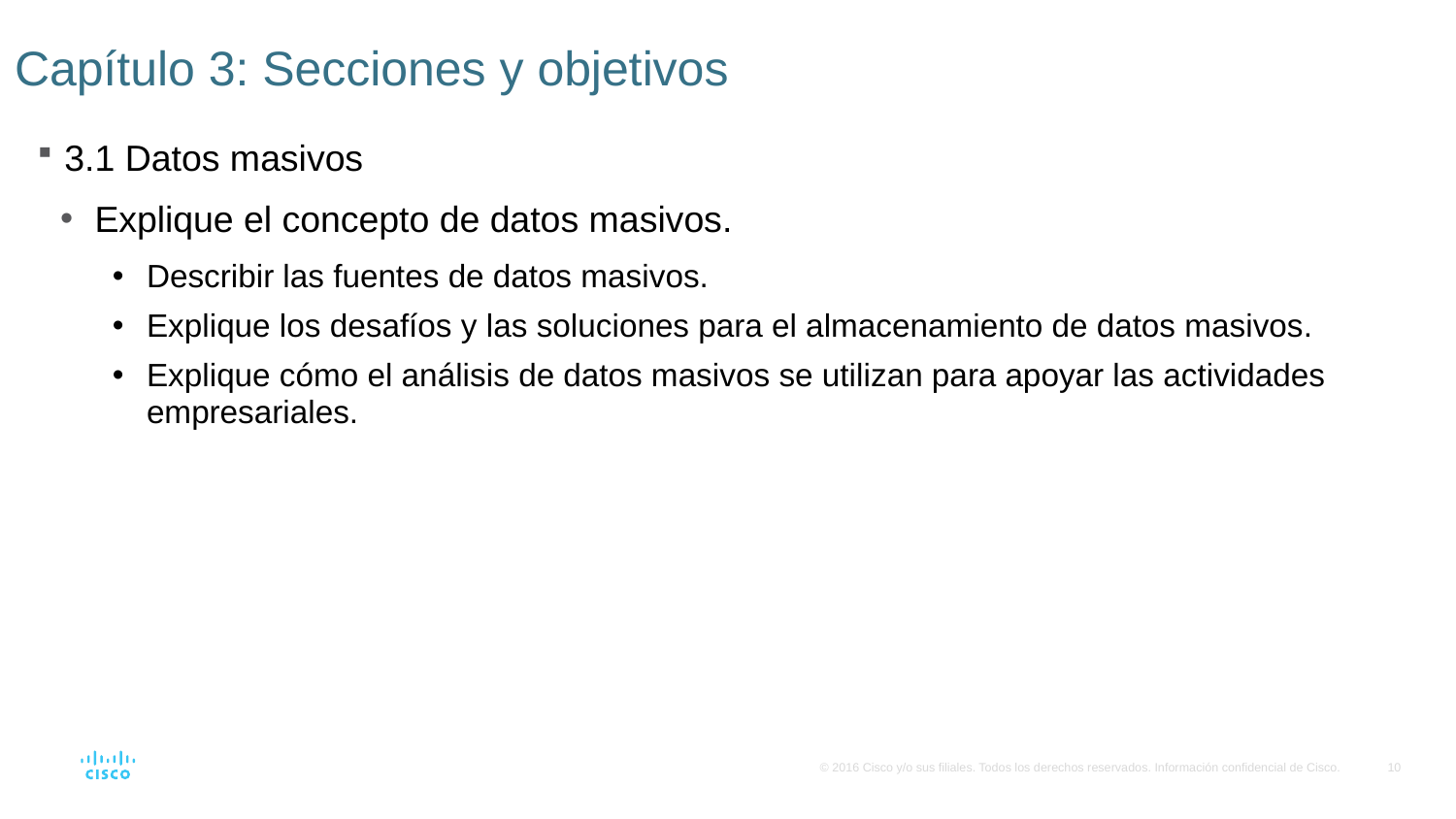

# Capítulo 3: Secciones y objetivos
3.1 Datos masivos
Explique el concepto de datos masivos.
Describir las fuentes de datos masivos.
Explique los desafíos y las soluciones para el almacenamiento de datos masivos.
Explique cómo el análisis de datos masivos se utilizan para apoyar las actividades empresariales.